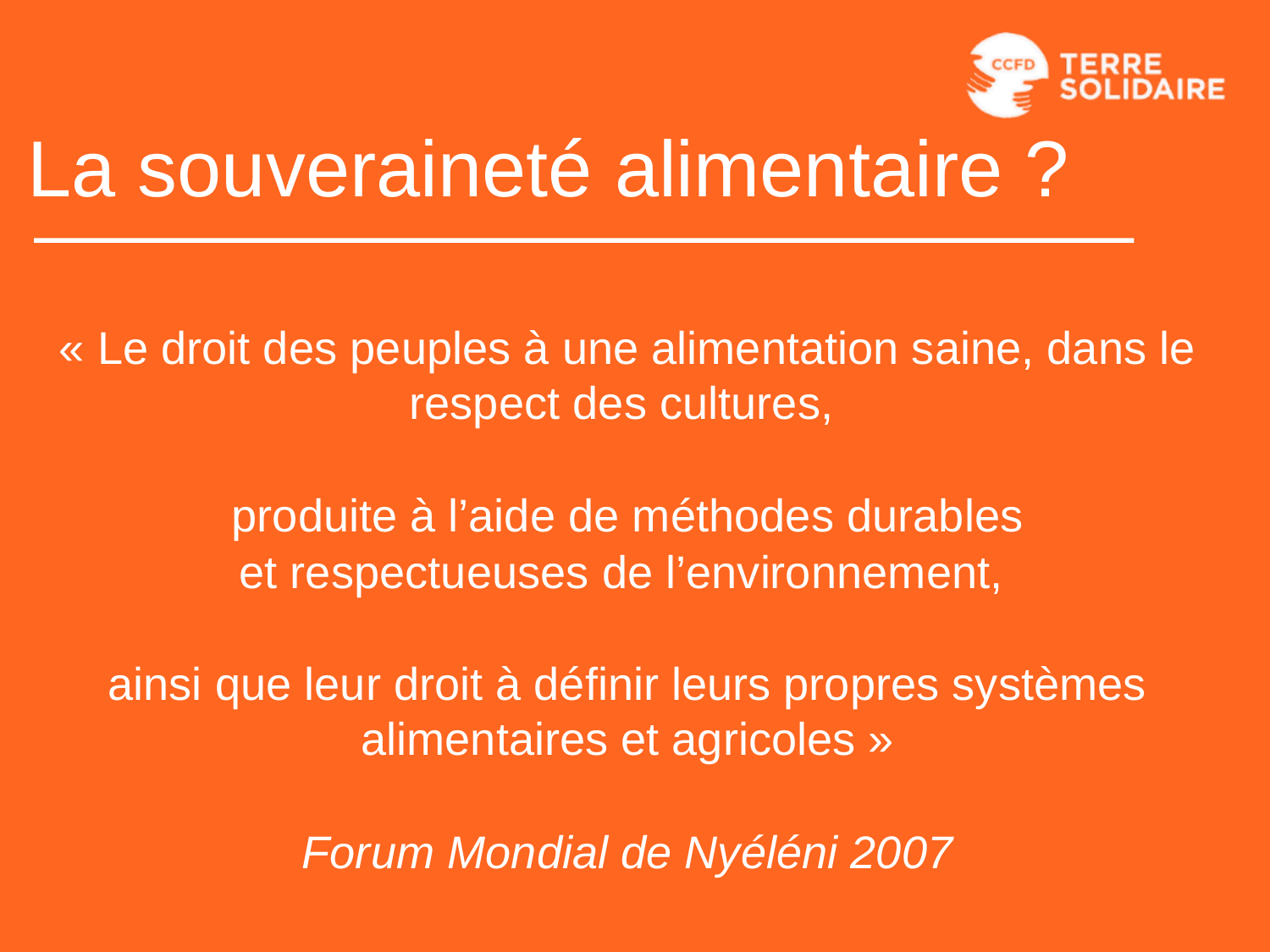

La souveraineté alimentaire ?

« Le droit des peuples à une alimentation saine, dans le respect des cultures,

produite à l’aide de méthodes durables
et respectueuses de l’environnement,

ainsi que leur droit à définir leurs propres systèmes alimentaires et agricoles »

Forum Mondial de Nyéléni 2007